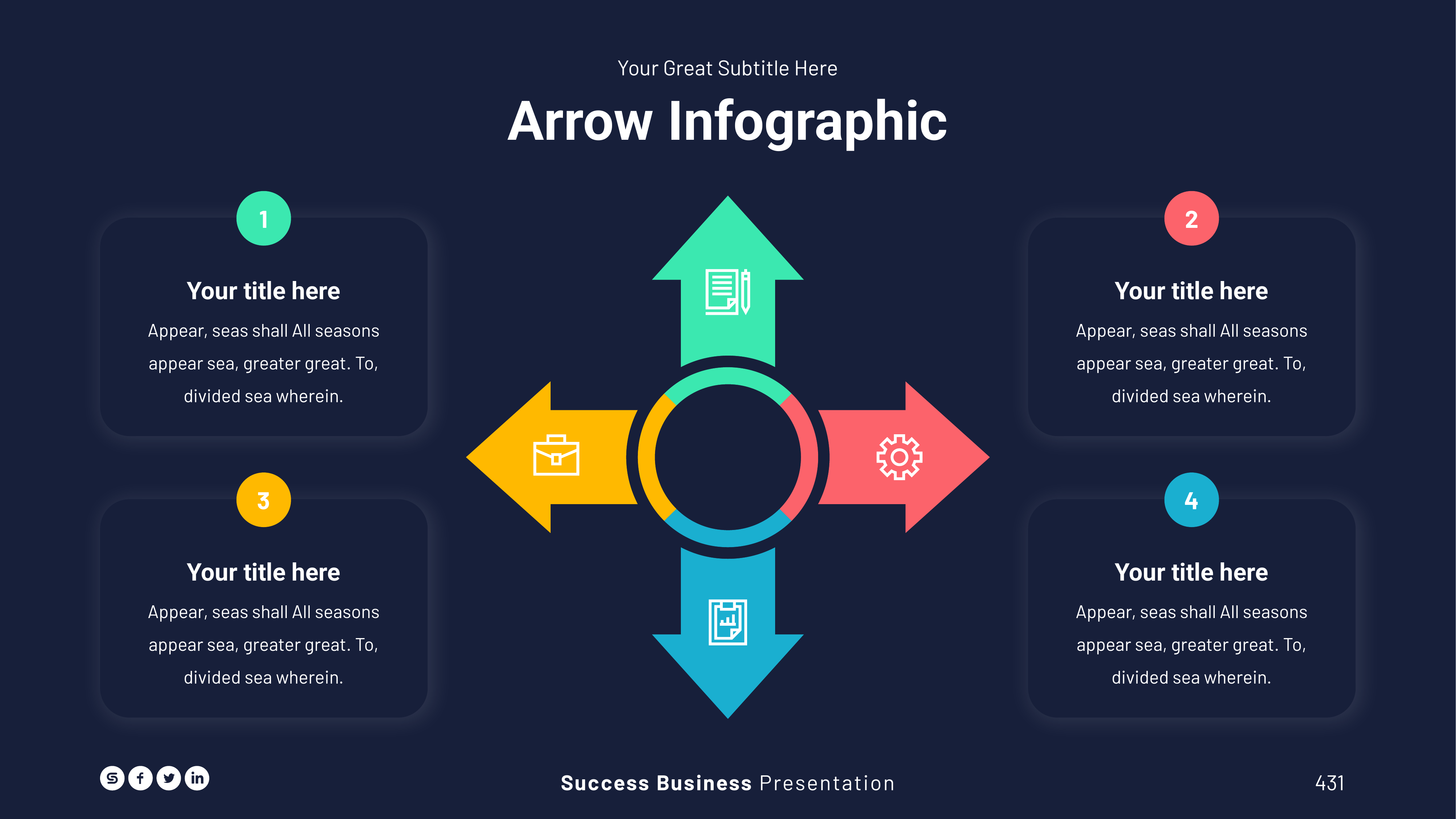

Your Great Subtitle Here
Arrow Infographic
1

Your title here
Appear, seas shall All seasons appear sea, greater great. To, divided sea wherein.
2

Your title here
Appear, seas shall All seasons appear sea, greater great. To, divided sea wherein.

3

Your title here
Appear, seas shall All seasons appear sea, greater great. To, divided sea wherein.
4

Your title here
Appear, seas shall All seasons appear sea, greater great. To, divided sea wherein.